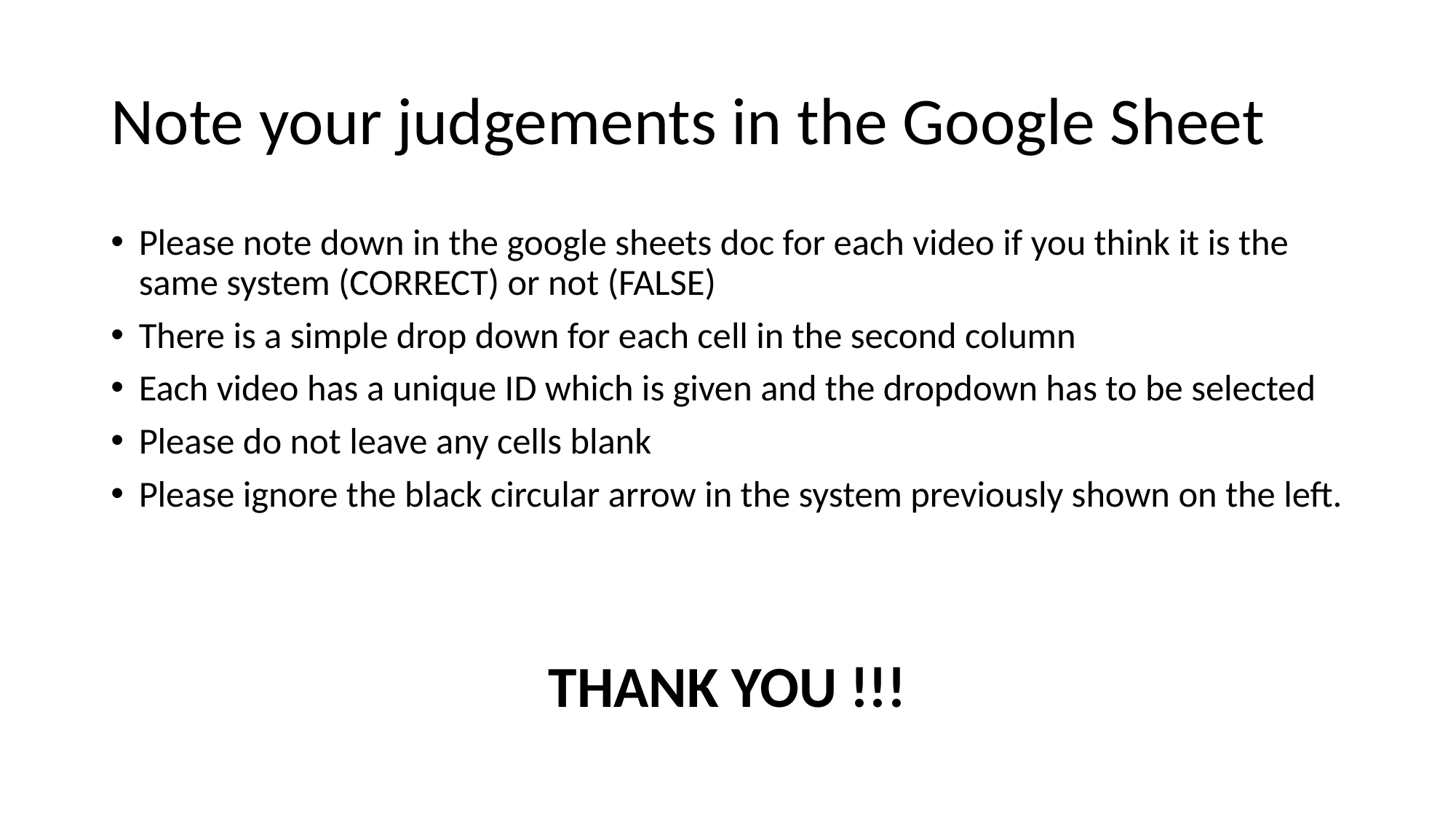

# Note your judgements in the Google Sheet
Please note down in the google sheets doc for each video if you think it is the same system (CORRECT) or not (FALSE)
There is a simple drop down for each cell in the second column
Each video has a unique ID which is given and the dropdown has to be selected
Please do not leave any cells blank
Please ignore the black circular arrow in the system previously shown on the left.

THANK YOU !!!